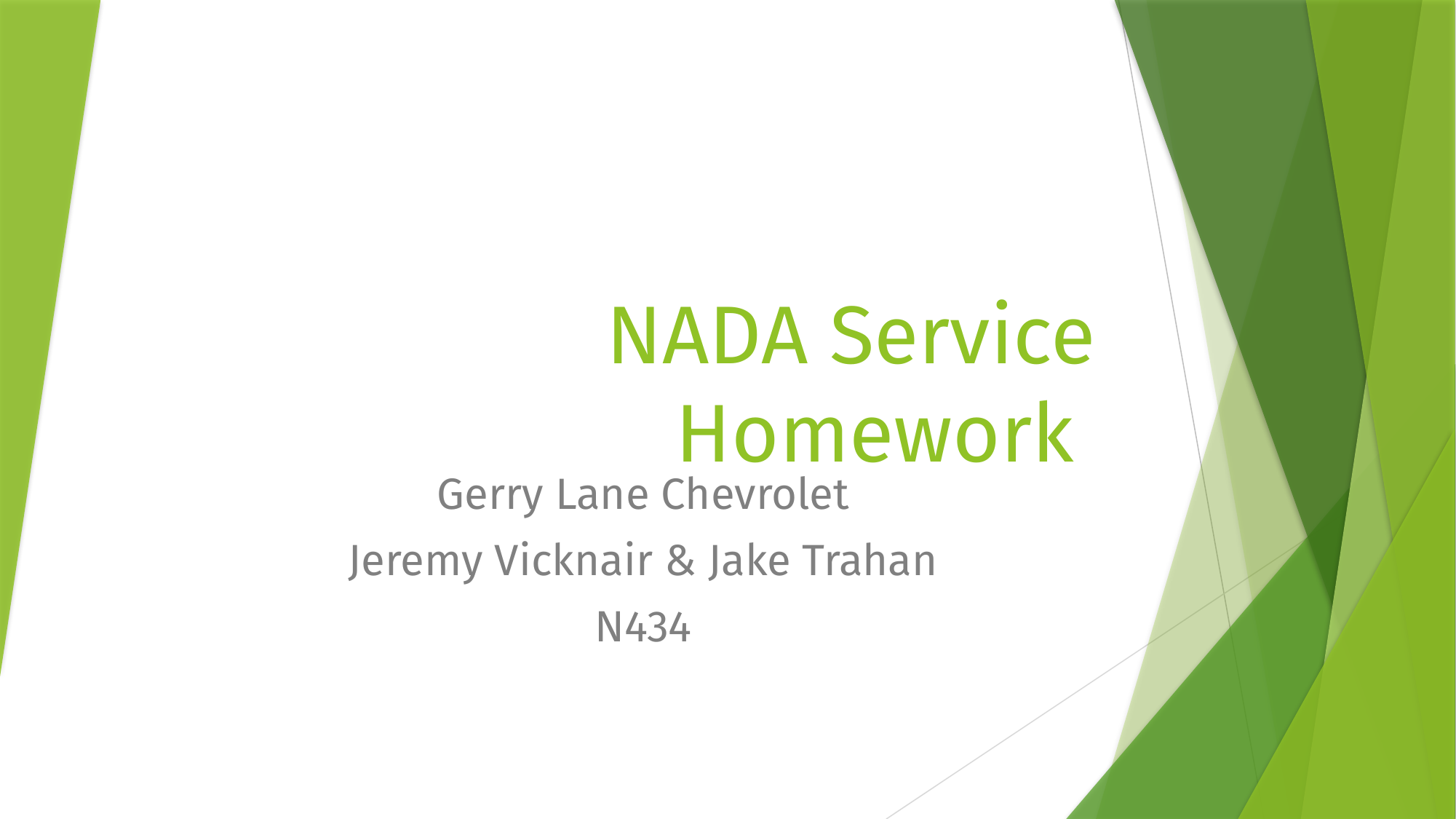

# NADA Service Homework
Gerry Lane Chevrolet
Jeremy Vicknair & Jake Trahan
N434